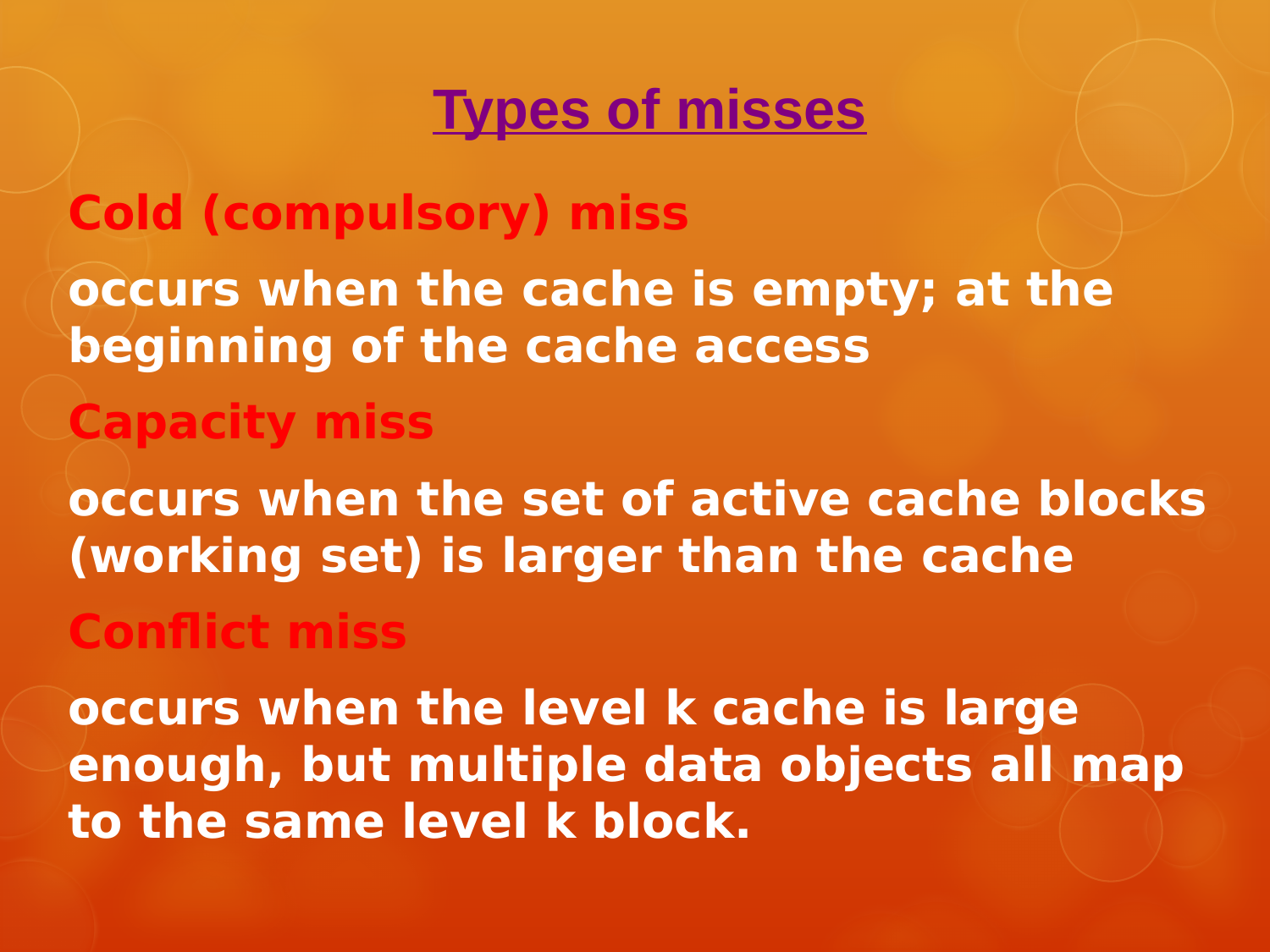

Types of misses
Cold (compulsory) miss
occurs when the cache is empty; at the beginning of the cache access
Capacity miss
occurs when the set of active cache blocks (working set) is larger than the cache
Conflict miss
occurs when the level k cache is large enough, but multiple data objects all map to the same level k block.